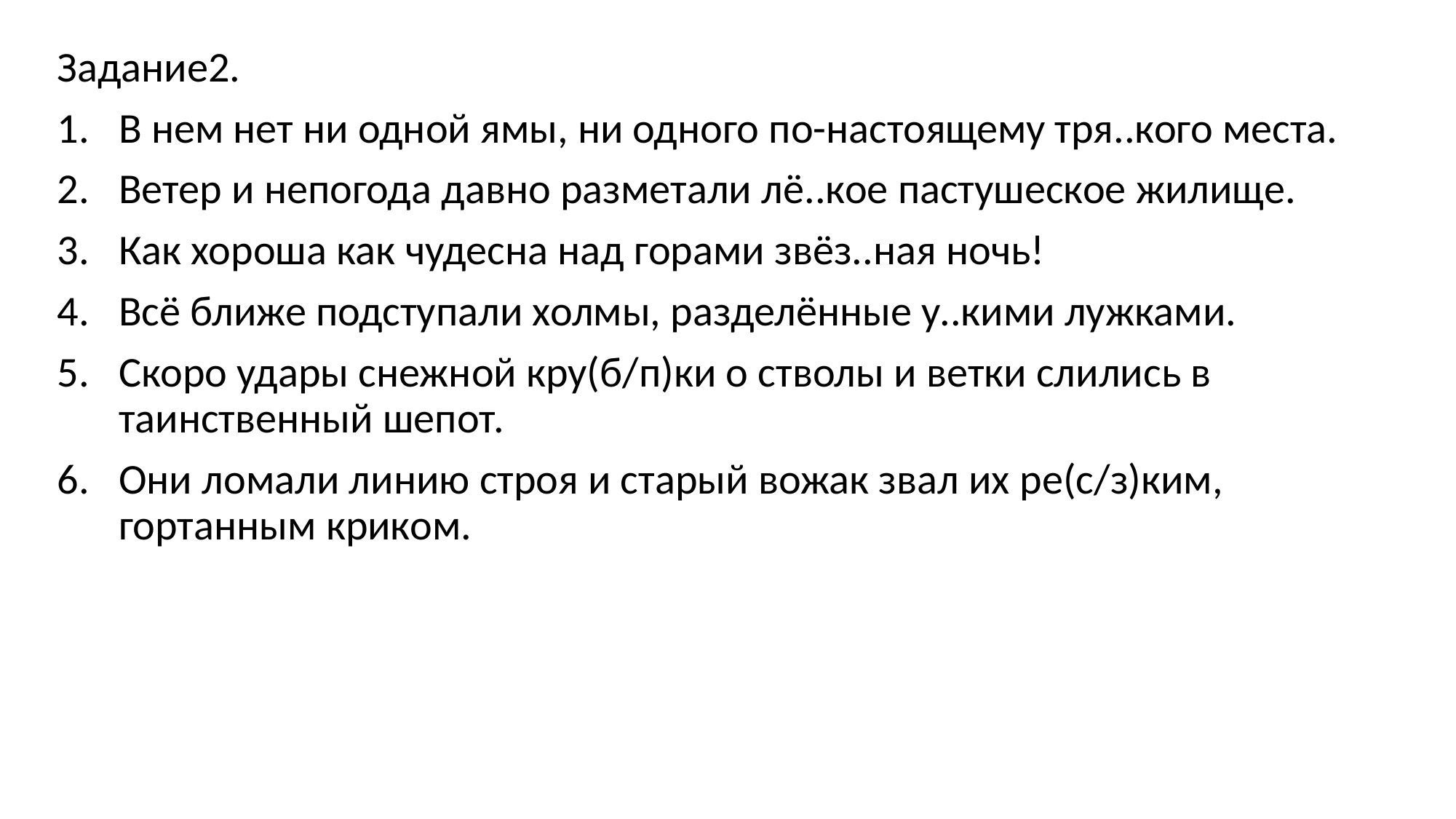

Задание2.
В нем нет ни одной ямы, ни одного по-настоящему тря..кого места.
Ветер и непогода давно разметали лё..кое пастушеское жилище.
Как хороша как чудесна над горами звёз..ная ночь!
Всё ближе подступали холмы, разделённые у..кими лужками.
Скоро удары снежной кру(б/п)ки о стволы и ветки слились в таинственный шепот.
Они ломали линию строя и старый вожак звал их ре(с/з)ким, гортанным криком.